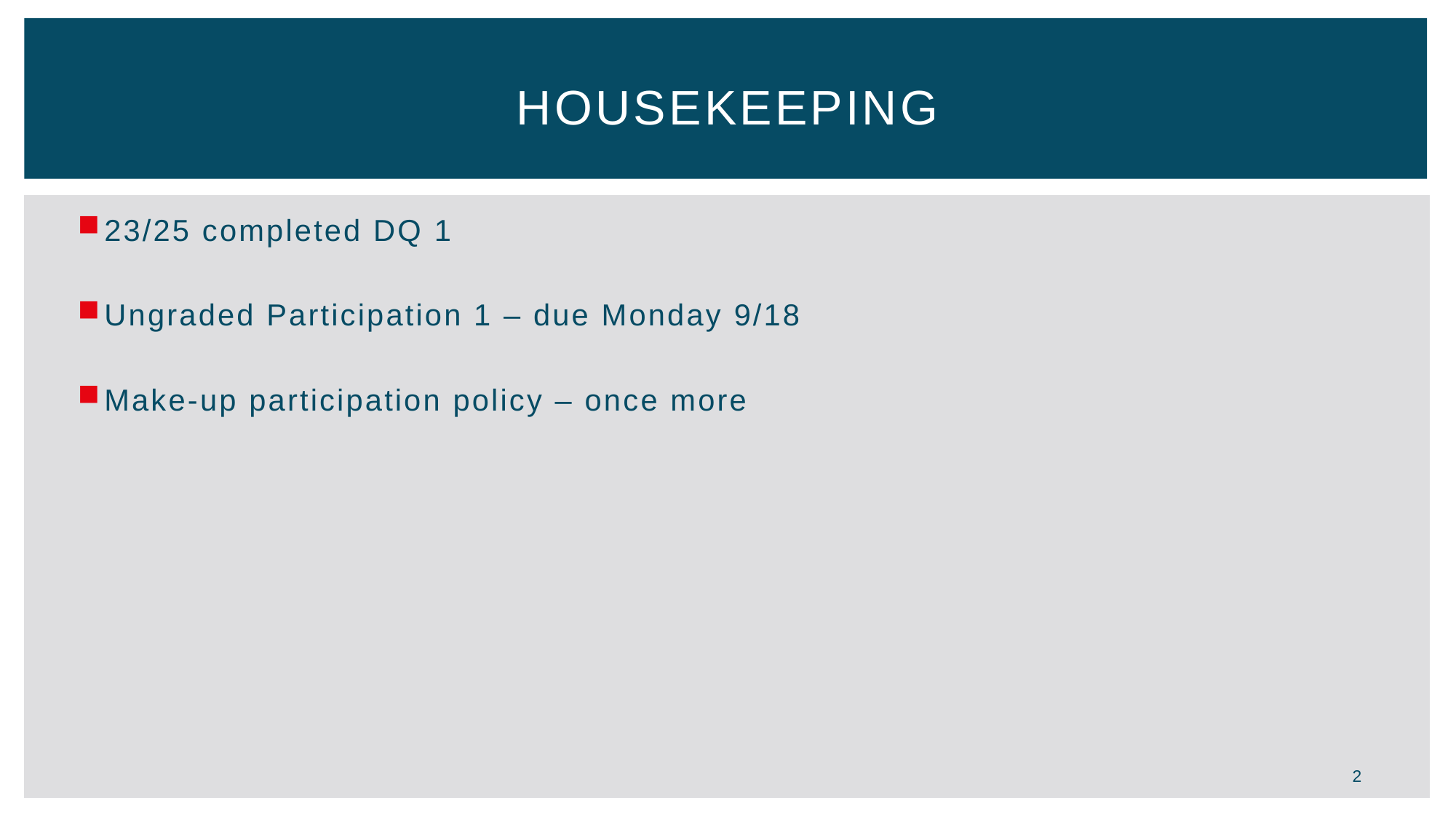

# Housekeeping
23/25 completed DQ 1

Ungraded Participation 1 – due Monday 9/18

Make-up participation policy – once more
2